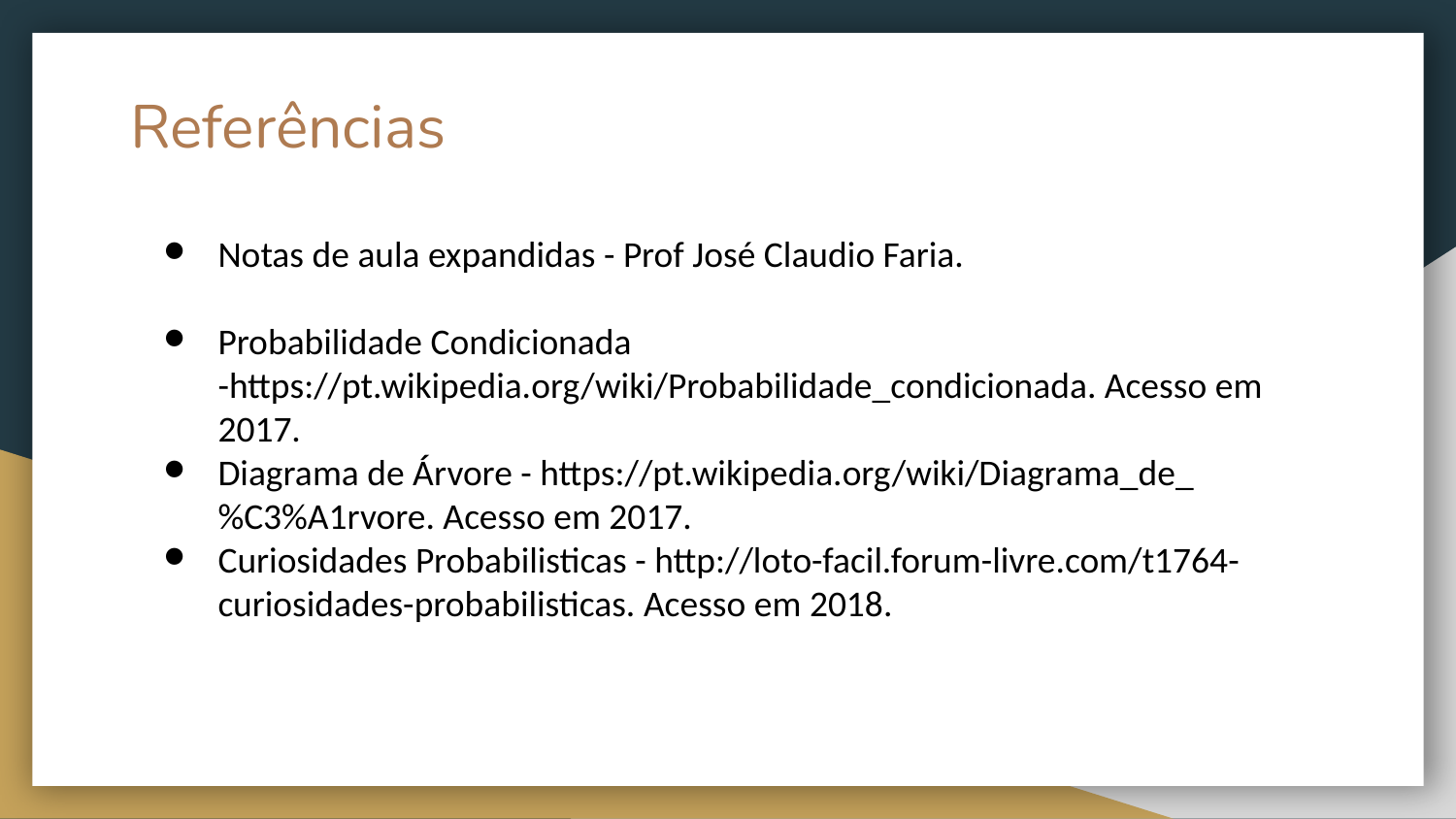

# Referências
Notas de aula expandidas - Prof José Claudio Faria.

Probabilidade Condicionada -https://pt.wikipedia.org/wiki/Probabilidade_condicionada. Acesso em 2017.
Diagrama de Árvore - https://pt.wikipedia.org/wiki/Diagrama_de_%C3%A1rvore. Acesso em 2017.
Curiosidades Probabilisticas - http://loto-facil.forum-livre.com/t1764-curiosidades-probabilisticas. Acesso em 2018.